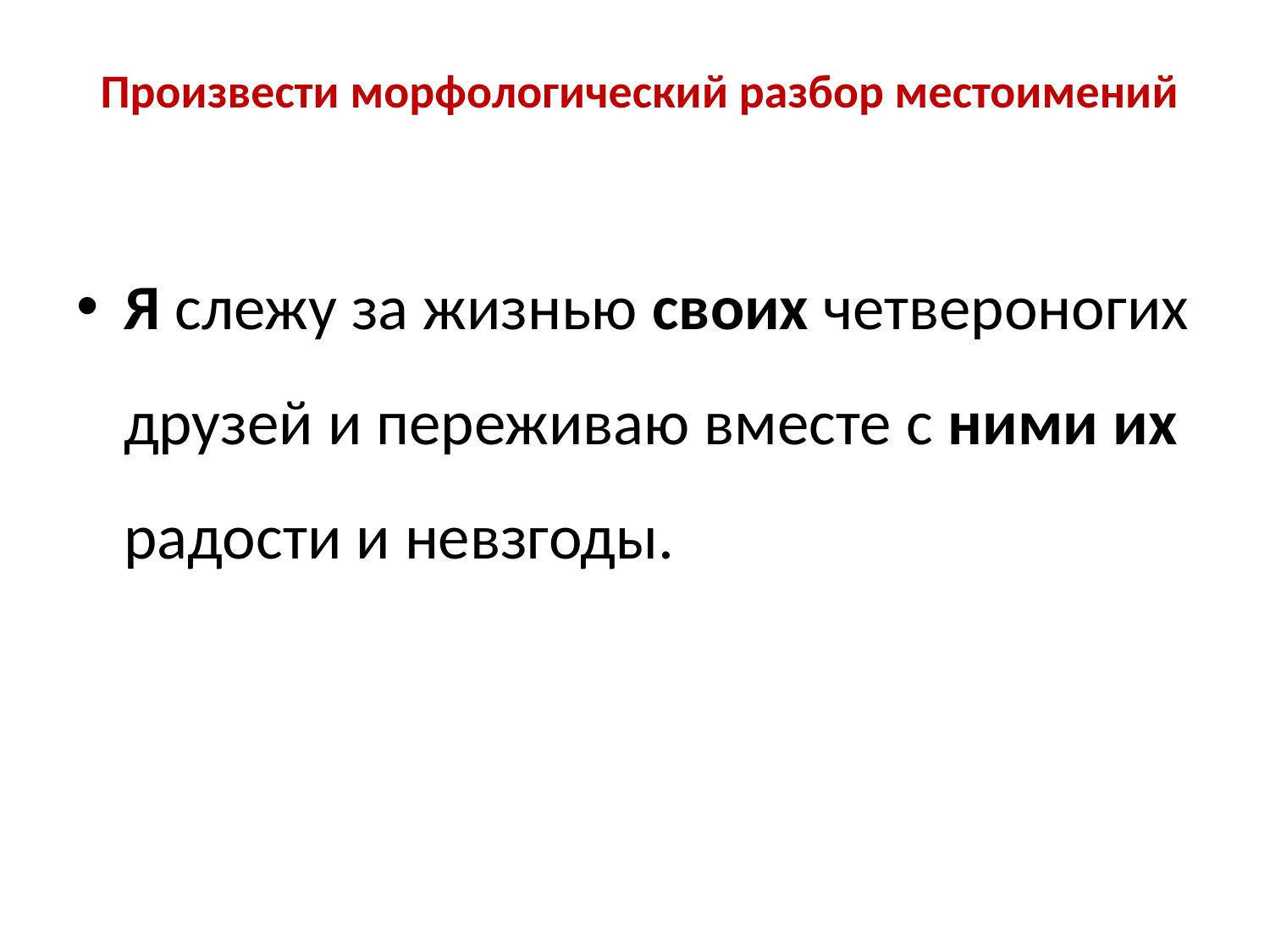

# Произвести морфологический разбор местоимений
Я слежу за жизнью своих четвероногих друзей и переживаю вместе с ними их радости и невзгоды.